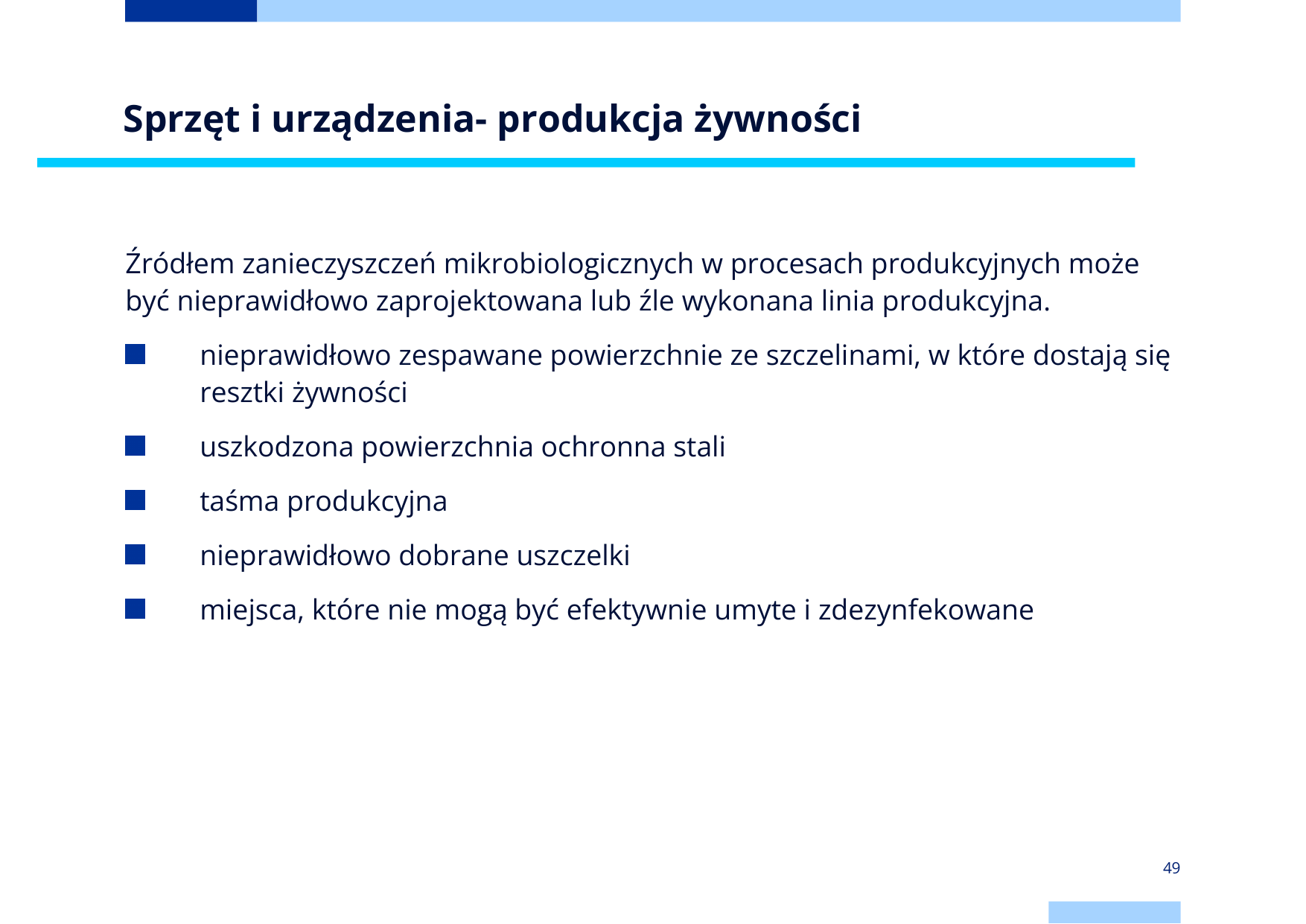

# Sprzęt i urządzenia- produkcja żywności

Źródłem zanieczyszczeń mikrobiologicznych w procesach produkcyjnych może być nieprawidłowo zaprojektowana lub źle wykonana linia produkcyjna.
nieprawidłowo zespawane powierzchnie ze szczelinami, w które dostają się resztki żywności
uszkodzona powierzchnia ochronna stali
taśma produkcyjna
nieprawidłowo dobrane uszczelki
miejsca, które nie mogą być efektywnie umyte i zdezynfekowane

49